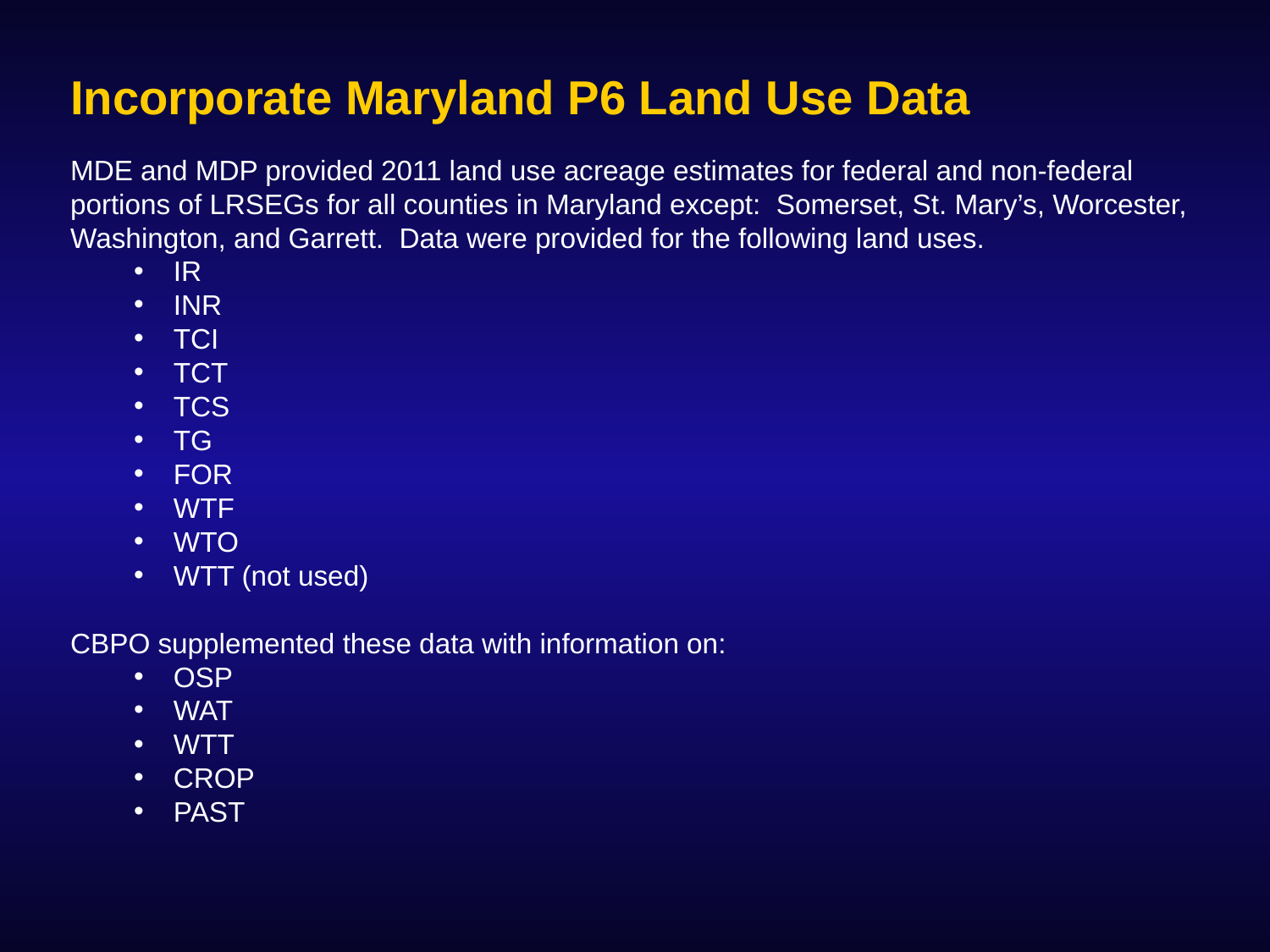

# Incorporate Maryland P6 Land Use Data
MDE and MDP provided 2011 land use acreage estimates for federal and non-federal portions of LRSEGs for all counties in Maryland except:  Somerset, St. Mary’s, Worcester, Washington, and Garrett.  Data were provided for the following land uses.
IR
INR
TCI
TCT
TCS
TG
FOR
WTF
WTO
WTT (not used)

CBPO supplemented these data with information on:
OSP
WAT
WTT
CROP
PAST